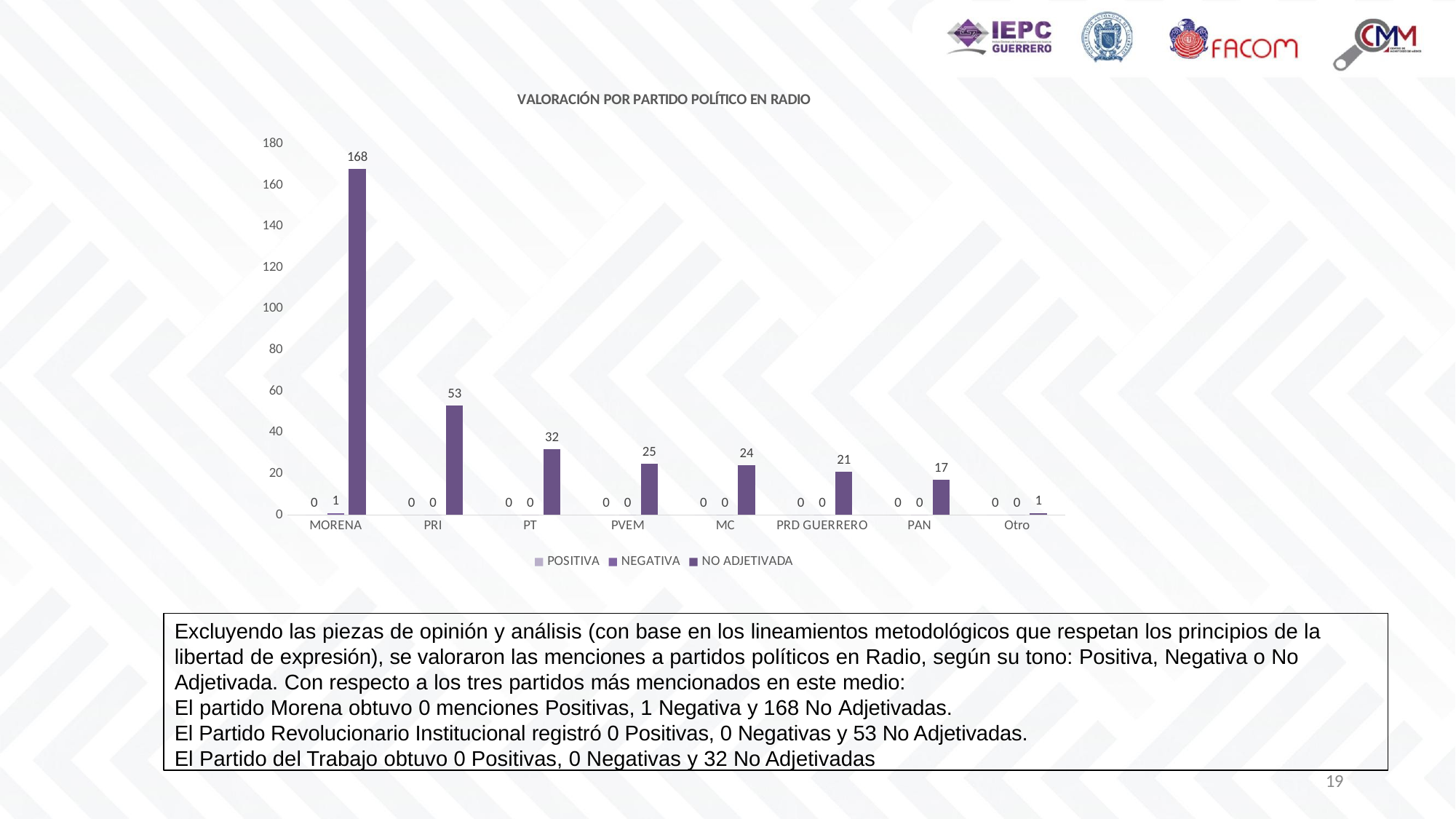

### Chart: VALORACIÓN POR PARTIDO POLÍTICO EN RADIO

| Category | POSITIVA | NEGATIVA | NO ADJETIVADA |
|---|---|---|---|
| MORENA | 0.0 | 1.0 | 168.0 |
| PRI | 0.0 | 0.0 | 53.0 |
| PT | 0.0 | 0.0 | 32.0 |
| PVEM | 0.0 | 0.0 | 25.0 |
| MC | 0.0 | 0.0 | 24.0 |
| PRD GUERRERO | 0.0 | 0.0 | 21.0 |
| PAN | 0.0 | 0.0 | 17.0 |
| Otro | 0.0 | 0.0 | 1.0 |
Excluyendo las piezas de opinión y análisis (con base en los lineamientos metodológicos que respetan los principios de la libertad de expresión), se valoraron las menciones a partidos políticos en Radio, según su tono: Positiva, Negativa o No Adjetivada. Con respecto a los tres partidos más mencionados en este medio:
El partido Morena obtuvo 0 menciones Positivas, 1 Negativa y 168 No Adjetivadas.
El Partido Revolucionario Institucional registró 0 Positivas, 0 Negativas y 53 No Adjetivadas.
El Partido del Trabajo obtuvo 0 Positivas, 0 Negativas y 32 No Adjetivadas
19